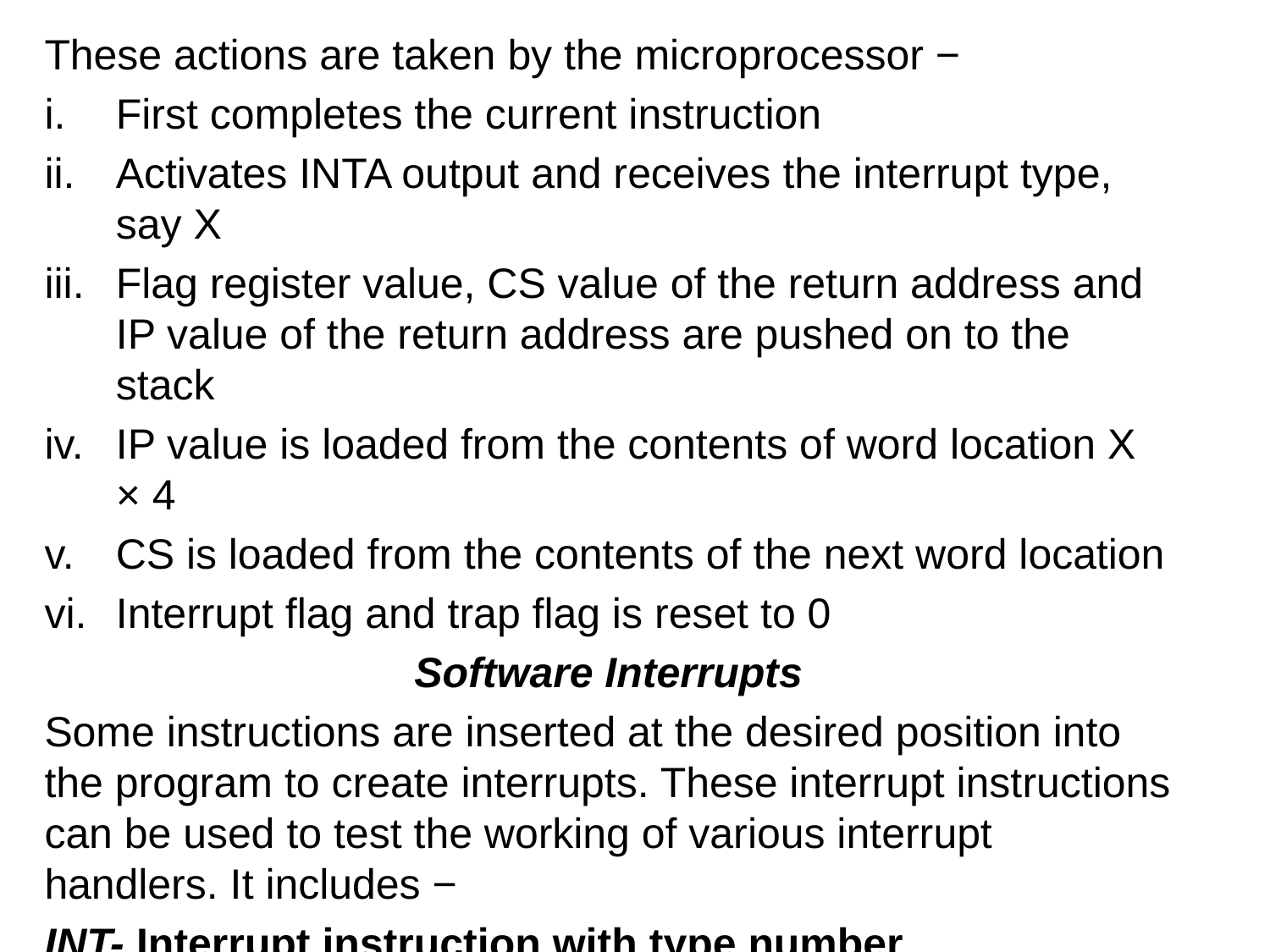

These actions are taken by the microprocessor −
First completes the current instruction
Activates INTA output and receives the interrupt type, say X
Flag register value, CS value of the return address and IP value of the return address are pushed on to the stack
IP value is loaded from the contents of word location X × 4
CS is loaded from the contents of the next word location
Interrupt flag and trap flag is reset to 0
Software Interrupts
Some instructions are inserted at the desired position into the program to create interrupts. These interrupt instructions can be used to test the working of various interrupt handlers. It includes −
INT- Interrupt instruction with type number
It is 2-byte instruction. First byte provides the op-code and the second byte provides the interrupt type number. There are 256 interrupt types under this group.